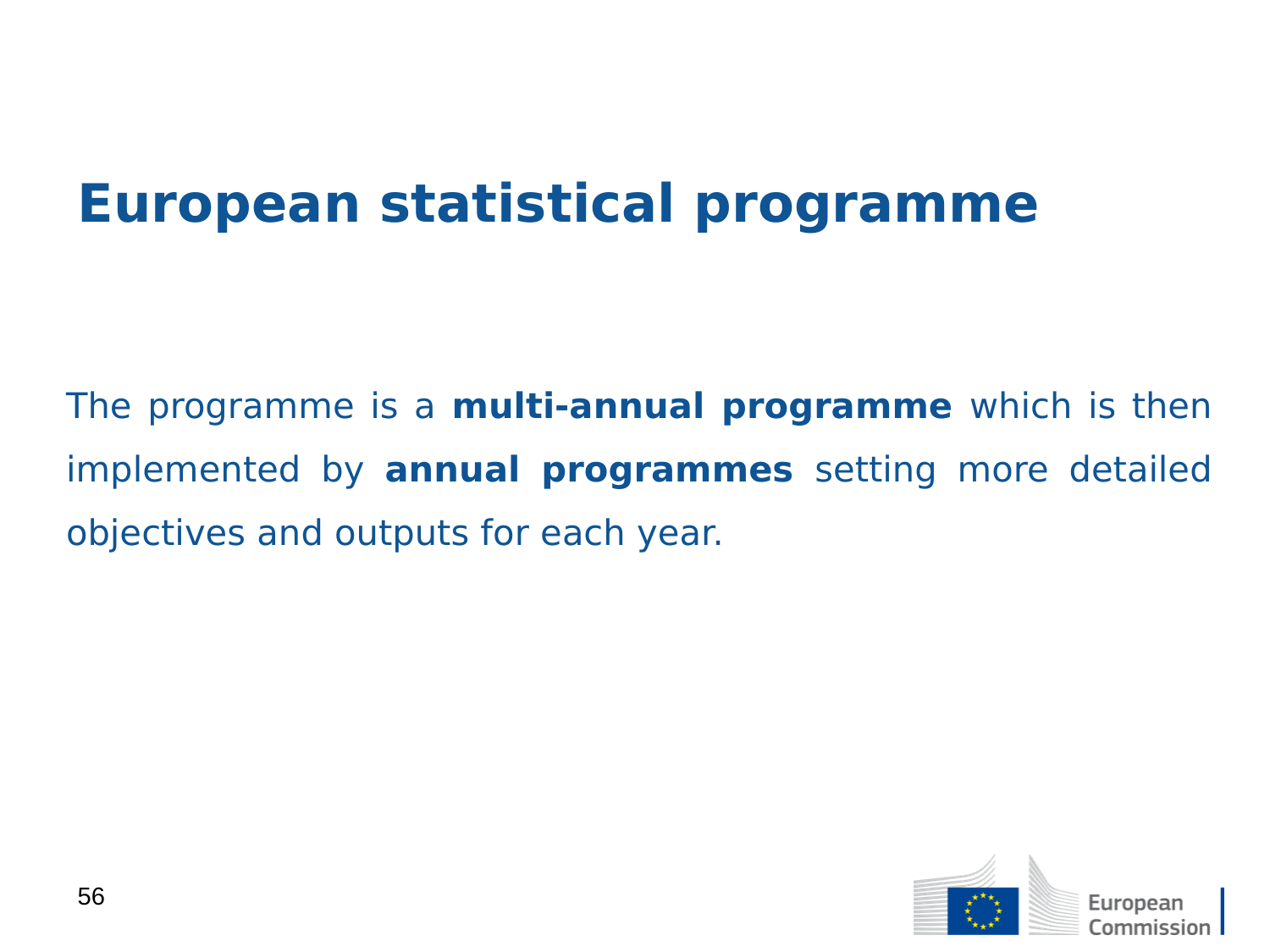

# European statistical programme
The programme is a multi-annual programme which is then implemented by annual programmes setting more detailed objectives and outputs for each year.

56